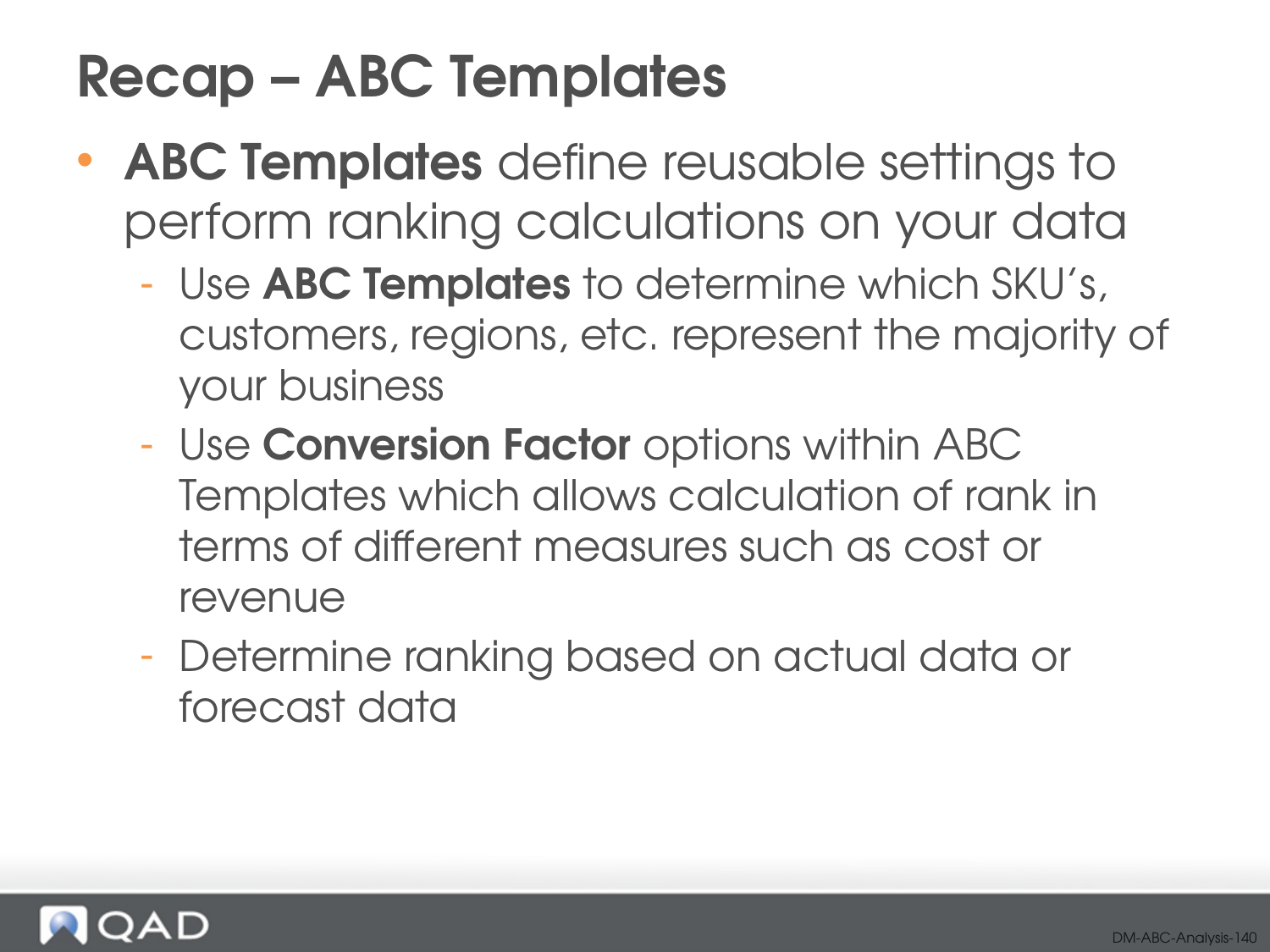

# Recap – ABC Templates
ABC Templates define reusable settings to perform ranking calculations on your data
Use ABC Templates to determine which SKU’s, customers, regions, etc. represent the majority of your business
Use Conversion Factor options within ABC Templates which allows calculation of rank in terms of different measures such as cost or revenue
Determine ranking based on actual data or forecast data

DM-ABC-Analysis-140